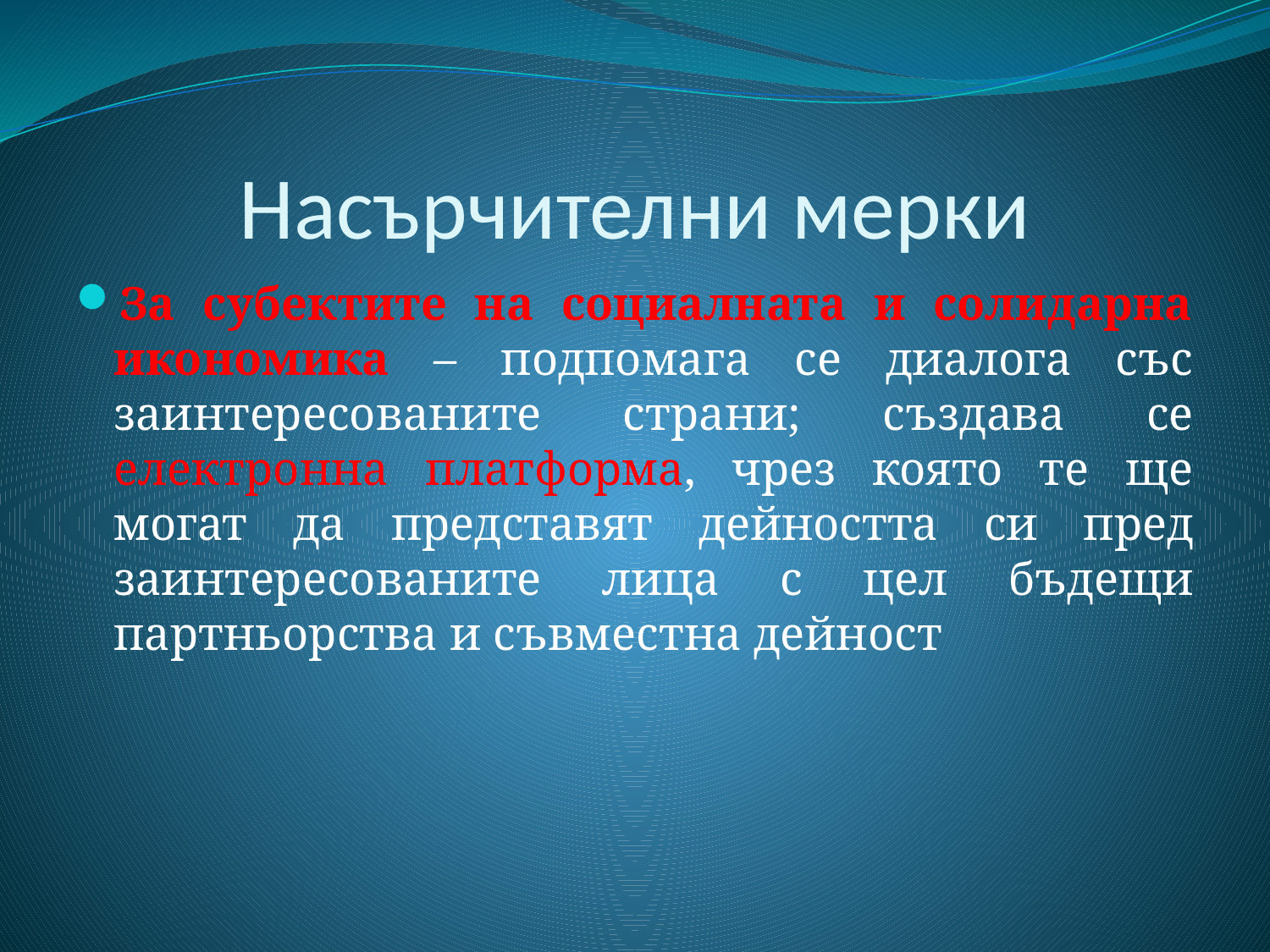

# Насърчителни мерки
За субектите на социалната и солидарна икономика – подпомага се диалога със заинтересованите страни; създава се електронна платформа, чрез която те ще могат да представят дейността си пред заинтересованите лица с цел бъдещи партньорства и съвместна дейност